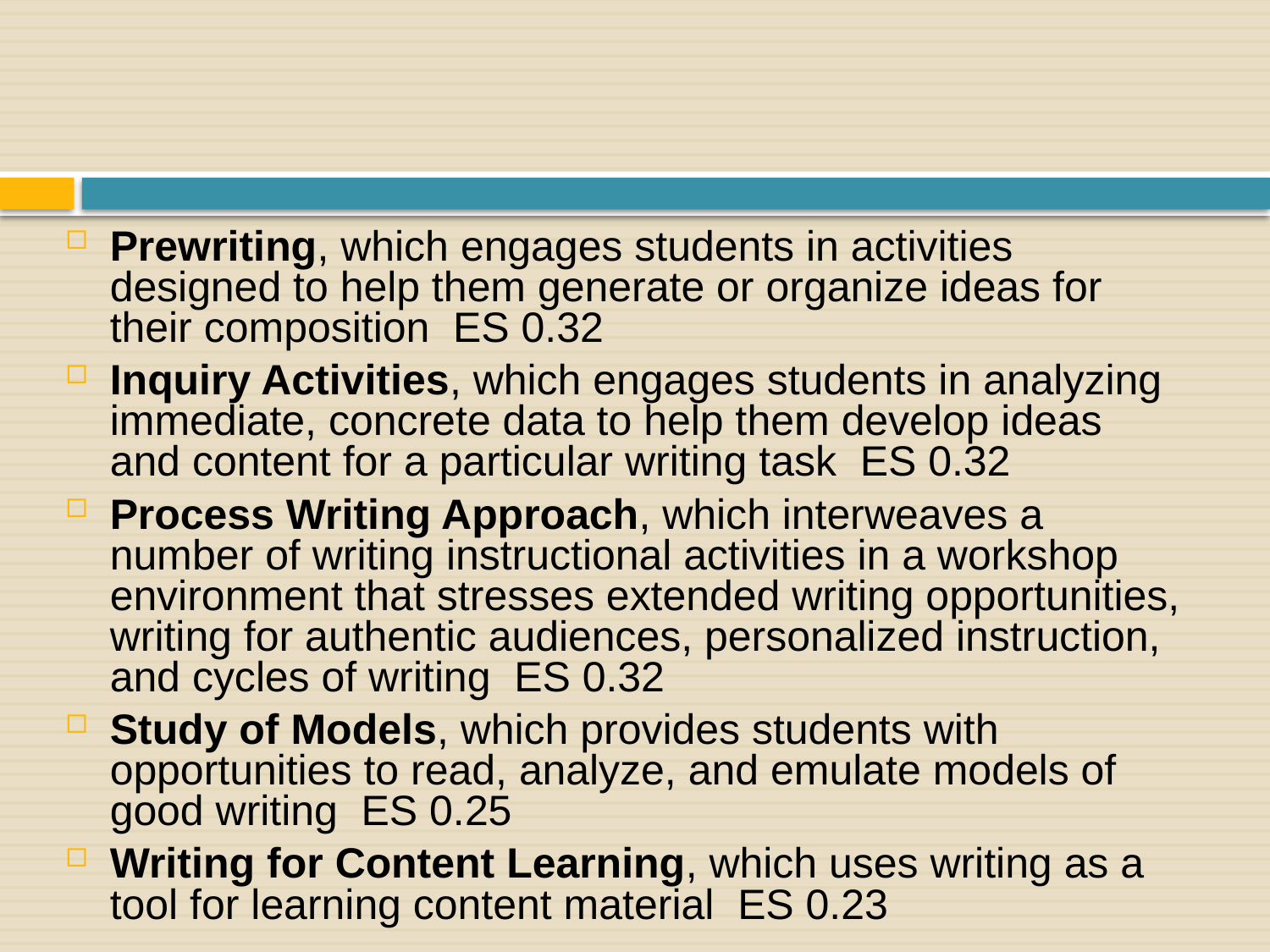

Prewriting, which engages students in activities designed to help them generate or organize ideas for their composition  ES 0.32
Inquiry Activities, which engages students in analyzing immediate, concrete data to help them develop ideas and content for a particular writing task  ES 0.32
Process Writing Approach, which interweaves a number of writing instructional activities in a workshop environment that stresses extended writing opportunities, writing for authentic audiences, personalized instruction, and cycles of writing  ES 0.32
Study of Models, which provides students with opportunities to read, analyze, and emulate models of good writing  ES 0.25
Writing for Content Learning, which uses writing as a tool for learning content material  ES 0.23